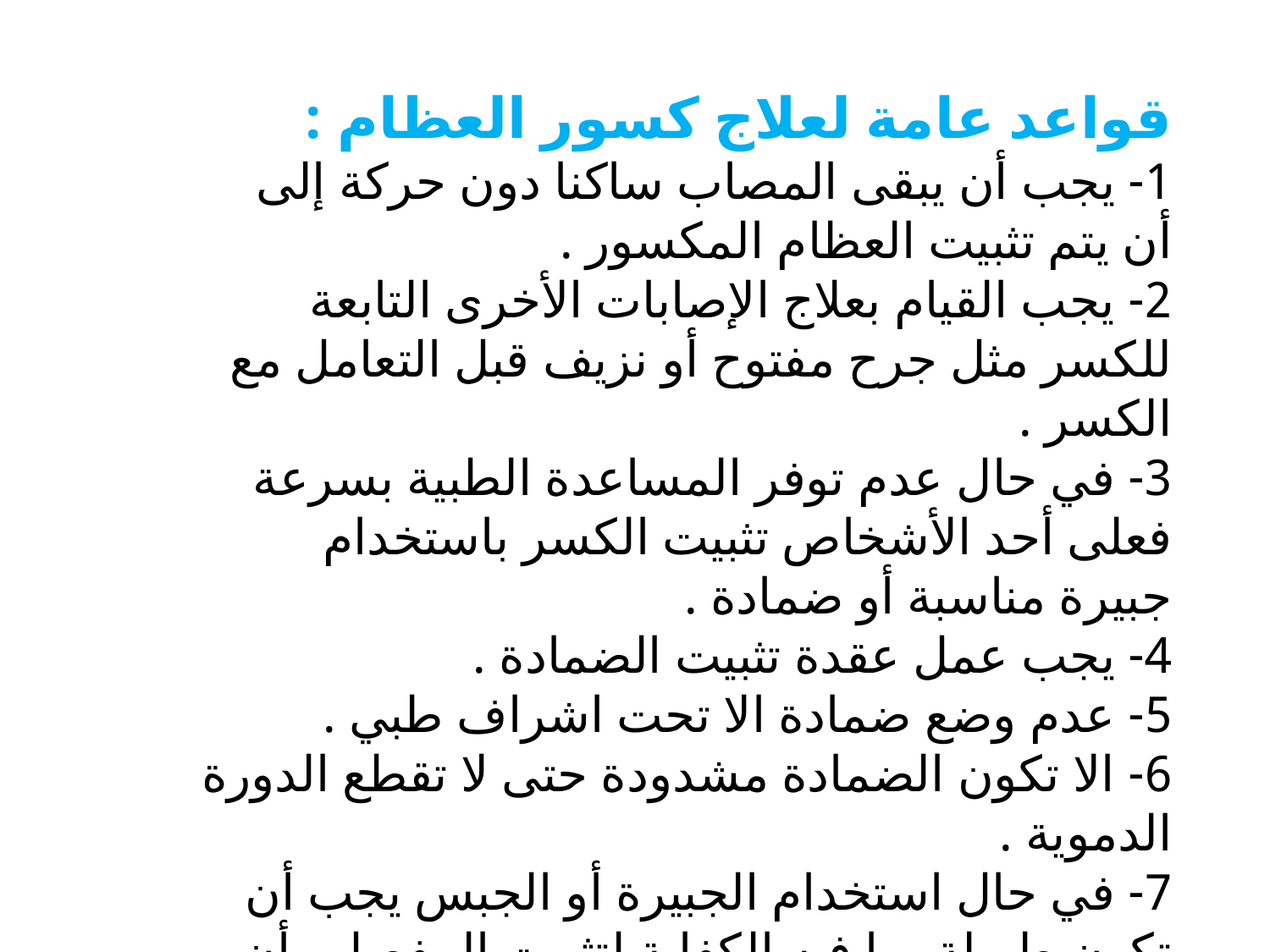

قواعد عامة لعلاج كسور العظام :
1- يجب أن يبقى المصاب ساكنا دون حركة إلى أن يتم تثبيت العظام المكسور .
2- يجب القيام بعلاج الإصابات الأخرى التابعة للكسر مثل جرح مفتوح أو نزيف قبل التعامل مع الكسر .
3- في حال عدم توفر المساعدة الطبية بسرعة فعلى أحد الأشخاص تثبيت الكسر باستخدام جبيرة مناسبة أو ضمادة .
4- يجب عمل عقدة تثبيت الضمادة .
5- عدم وضع ضمادة الا تحت اشراف طبي .
6- الا تكون الضمادة مشدودة حتى لا تقطع الدورة الدموية .
7- في حال استخدام الجبيرة أو الجبس يجب أن تكون طويلة بما فيه الكفاية لتثبيت المفصل وأن تكون ثابتة ومبطنة